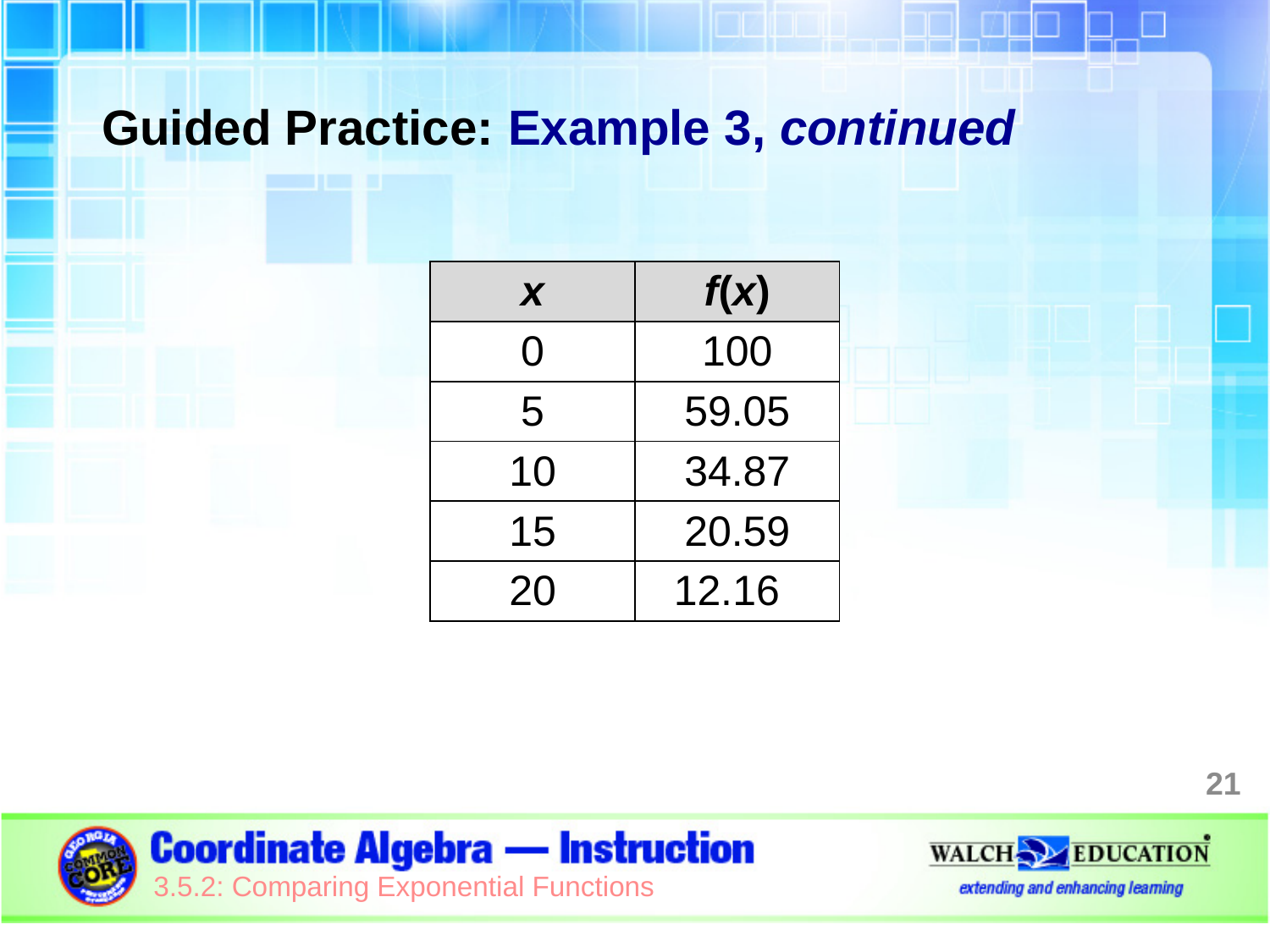

Guided Practice: Example 3, continued

| x | f(x) |
| --- | --- |
| 0 | 100 |
| 5 | 59.05 |
| 10 | 34.87 |
| 15 | 20.59 |
| 20 | 12.16 |
21
3.5.2: Comparing Exponential Functions